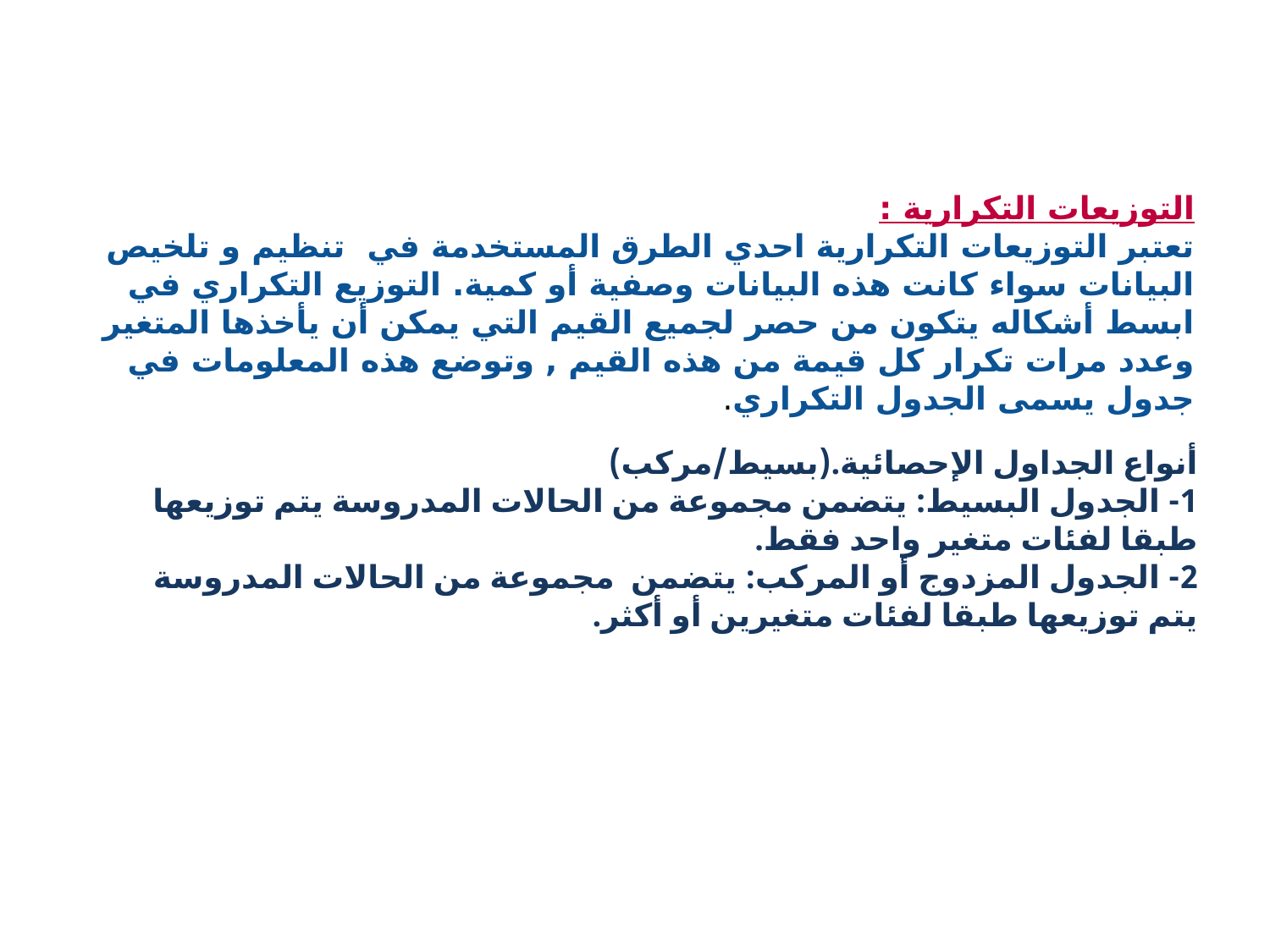

التوزيعات التكرارية :
تعتبر التوزيعات التكرارية احدي الطرق المستخدمة في  تنظيم و تلخيص البيانات سواء كانت هذه البيانات وصفية أو كمية. التوزيع التكراري في ابسط أشكاله يتكون من حصر لجميع القيم التي يمكن أن يأخذها المتغير وعدد مرات تكرار كل قيمة من هذه القيم , وتوضع هذه المعلومات في جدول يسمى الجدول التكراري.

أنواع الجداول الإحصائية.(بسيط/مركب)
1- الجدول البسيط: يتضمن مجموعة من الحالات المدروسة يتم توزيعها طبقا لفئات متغير واحد فقط.
2- الجدول المزدوج أو المركب: يتضمن  مجموعة من الحالات المدروسة يتم توزيعها طبقا لفئات متغيرين أو أكثر.